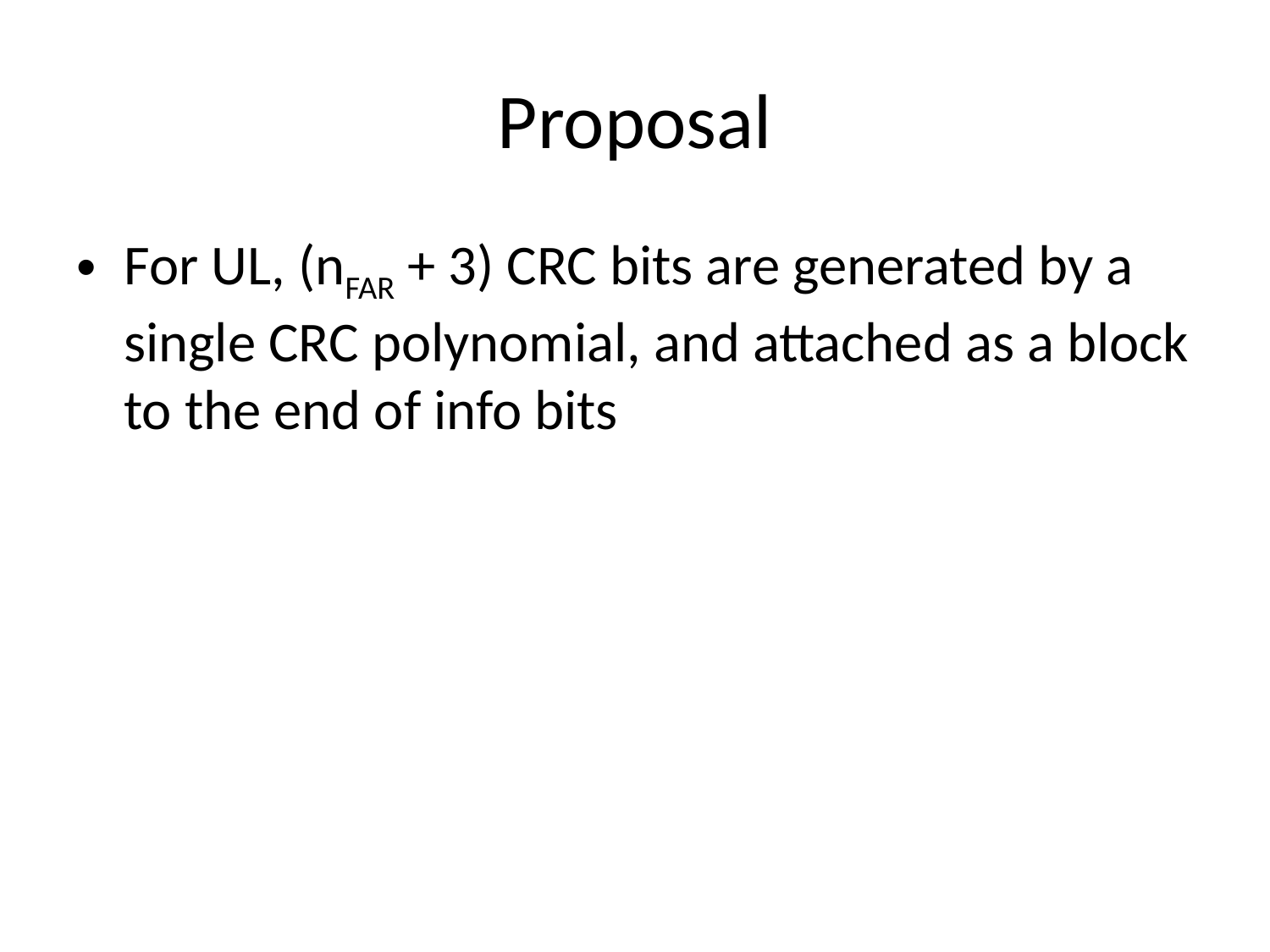

# Proposal
For UL, (nFAR + 3) CRC bits are generated by a single CRC polynomial, and attached as a block to the end of info bits